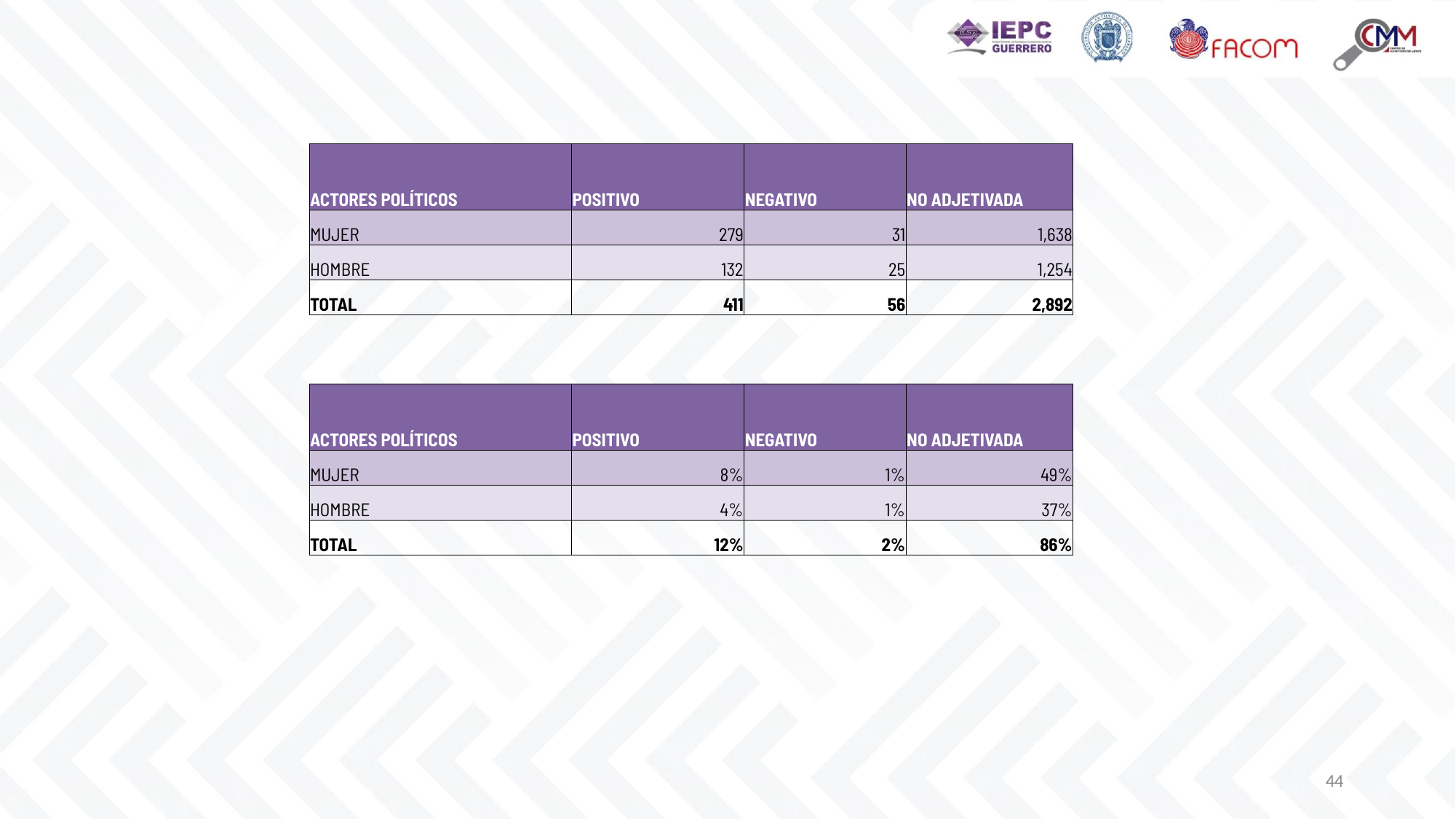

|  |  |  |  |
| --- | --- | --- | --- |
| ACTORES POLÍTICOS | POSITIVO | NEGATIVO | NO ADJETIVADA |
| MUJER | 279 | 31 | 1,638 |
| HOMBRE | 132 | 25 | 1,254 |
| TOTAL | 411 | 56 | 2,892 |
|  |  |  |  |
|  |  |  |  |
| ACTORES POLÍTICOS | POSITIVO | NEGATIVO | NO ADJETIVADA |
| MUJER | 8% | 1% | 49% |
| HOMBRE | 4% | 1% | 37% |
| TOTAL | 12% | 2% | 86% |
44